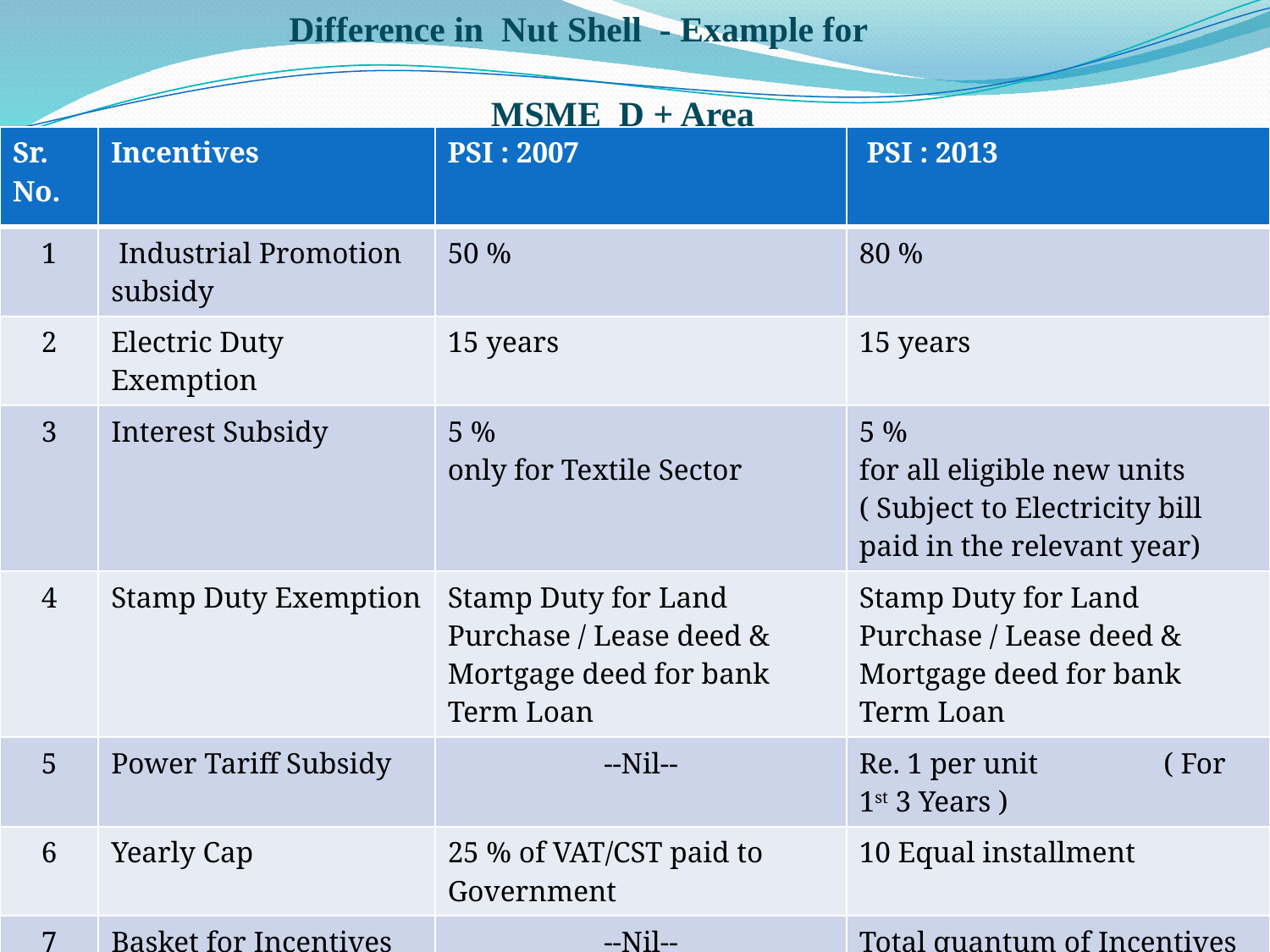

Difference in  Nut Shell  - Example for
MSME  D + Area
| Sr. No. | Incentives | PSI : 2007 | PSI : 2013 |
| --- | --- | --- | --- |
| 1 | Industrial Promotion subsidy | 50 % | 80 % |
| 2 | Electric Duty Exemption | 15 years | 15 years |
| 3 | Interest Subsidy | 5 % only for Textile Sector | 5 % for all eligible new units ( Subject to Electricity bill paid in the relevant year) |
| 4 | Stamp Duty Exemption | Stamp Duty for Land Purchase / Lease deed & Mortgage deed for bank Term Loan | Stamp Duty for Land Purchase / Lease deed & Mortgage deed for bank Term Loan |
| 5 | Power Tariff Subsidy | --Nil-- | Re. 1 per unit ( For 1st 3 Years ) |
| 6 | Yearly Cap | 25 % of VAT/CST paid to Government | 10 Equal installment |
| 7 | Basket for Incentives | --Nil-- | Total quantum of Incentives should not exceed 80 % (IPS +Interest+ Power tariff ) |
| 8 | Input Tax Credit | -- No Input Tax Credit -- | Input tax Credit is Available |